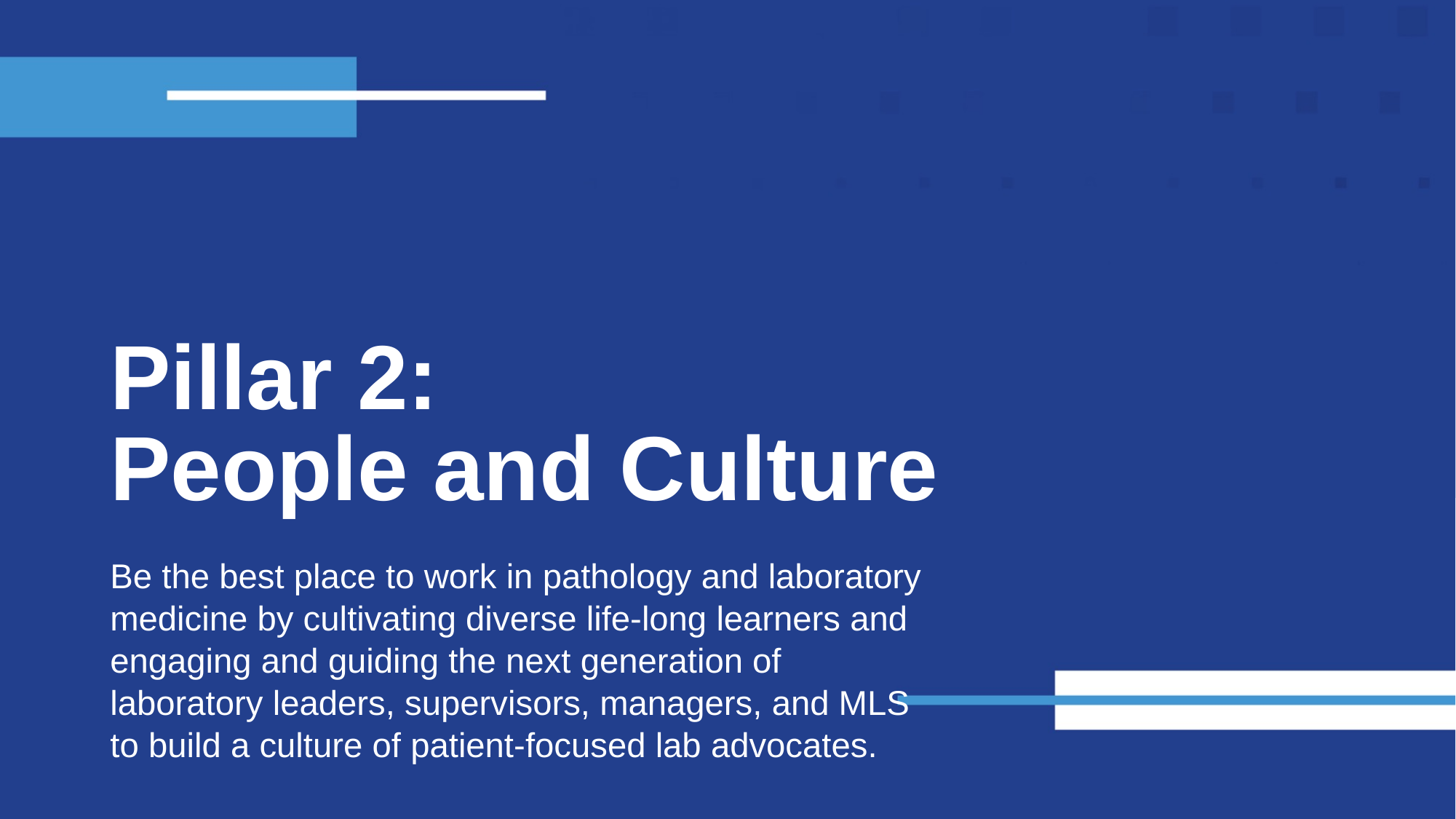

# Pillar 2: People and Culture
Be the best place to work in pathology and laboratory medicine by cultivating diverse life-long learners and engaging and guiding the next generation of laboratory leaders, supervisors, managers, and MLS to build a culture of patient-focused lab advocates.